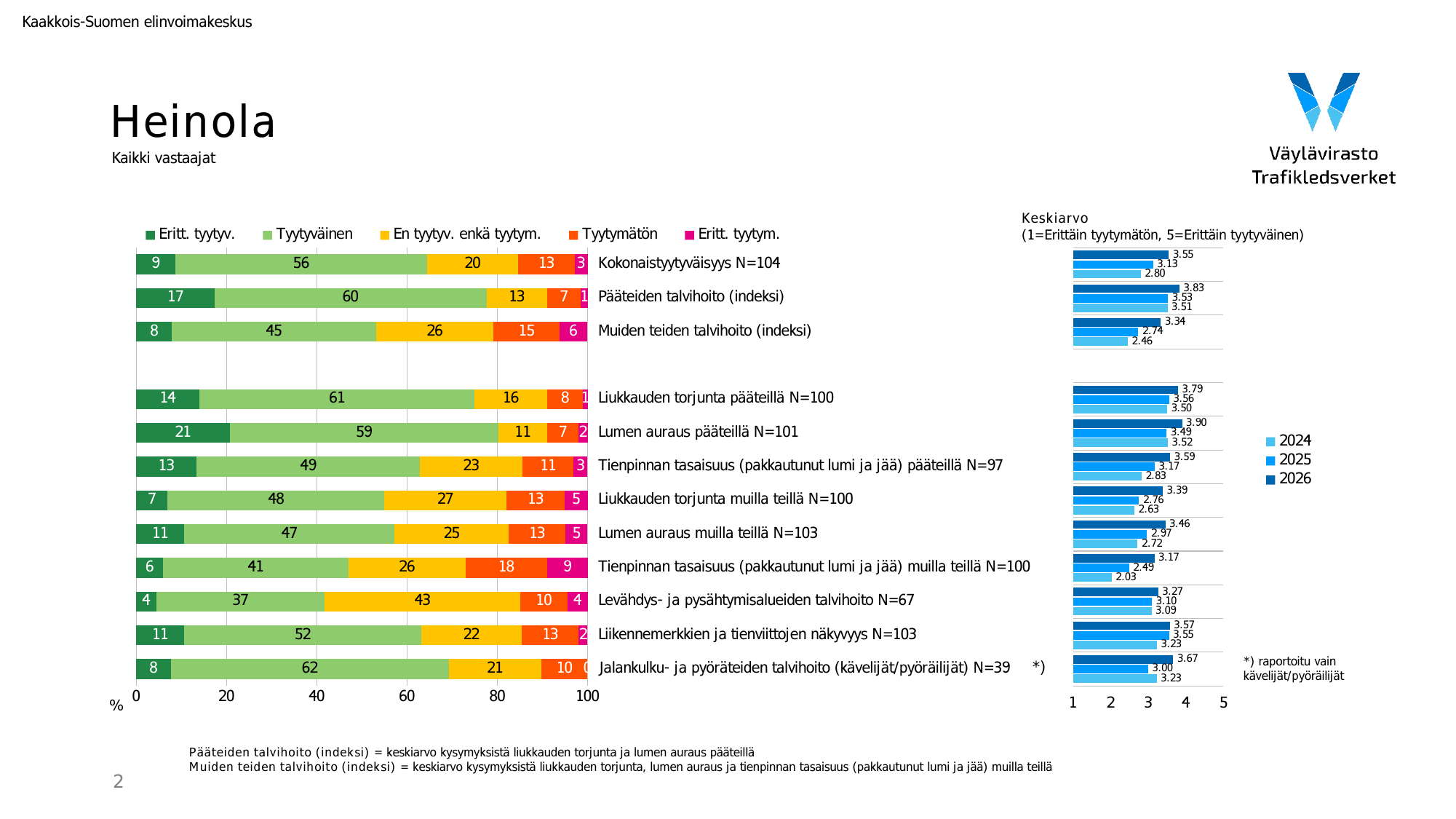

Kaakkois-Suomen elinvoimakeskus
# Heinola
Kaikki vastaajat
Keskiarvo
(1=Erittäin tyytymätön, 5=Erittäin tyytyväinen)

### Chart

| Category | Eritt. tyytyv. | Tyytyväinen | En tyytyv. enkä tyytym. | Tyytymätön | Eritt. tyytym. |
|---|---|---|---|---|---|
| Kokonaistyytyväisyys N=104 | 8.653846153846153 | 55.769230769230774 | 20.192307692307693 | 12.5 | 2.8846153846153846 |
| Pääteiden talvihoito (indeksi) | 17.412935323383085 | 60.19900497512438 | 13.432835820895523 | 7.462686567164179 | 1.492537313432836 |
| Muiden teiden talvihoito (indeksi) | 7.920792079207921 | 45.21452145214521 | 26.072607260726073 | 14.521452145214521 | 6.270627062706271 |
|  | None | None | None | None | None |
| Liukkauden torjunta pääteillä N=100 | 14.000000000000002 | 61.0 | 16.0 | 8.0 | 1.0 |
| Lumen auraus pääteillä N=101 | 20.792079207920793 | 59.4059405940594 | 10.891089108910892 | 6.9306930693069315 | 1.9801980198019802 |
| Tienpinnan tasaisuus (pakkautunut lumi ja jää) pääteillä N=97 | 13.402061855670103 | 49.48453608247423 | 22.68041237113402 | 11.34020618556701 | 3.0927835051546393 |
| Liukkauden torjunta muilla teillä N=100 | 7.000000000000001 | 48.0 | 27.0 | 13.0 | 5.0 |
| Lumen auraus muilla teillä N=103 | 10.679611650485436 | 46.601941747572816 | 25.24271844660194 | 12.62135922330097 | 4.854368932038835 |
| Tienpinnan tasaisuus (pakkautunut lumi ja jää) muilla teillä N=100 | 6.0 | 41.0 | 26.0 | 18.0 | 9.0 |
| Levähdys- ja pysähtymisalueiden talvihoito N=67 | 4.477611940298507 | 37.3134328358209 | 43.28358208955223 | 10.44776119402985 | 4.477611940298507 |
| Liikennemerkkien ja tienviittojen näkyvyys N=103 | 10.679611650485436 | 52.42718446601942 | 22.330097087378643 | 12.62135922330097 | 1.9417475728155338 |
| Jalankulku- ja pyöräteiden talvihoito (kävelijät/pyöräilijät) N=39 | 7.6923076923076925 | 61.53846153846154 | 20.51282051282051 | 10.256410256410255 | 0.0 |

### Chart

| Category | 2026 | 2025 | 2024 |
|---|---|---|---|
*) raportoitu vain
kävelijät/pyöräilijät
*)
%
Pääteiden talvihoito (indeksi) = keskiarvo kysymyksistä liukkauden torjunta ja lumen auraus pääteillä
Muiden teiden talvihoito (indeksi) = keskiarvo kysymyksistä liukkauden torjunta, lumen auraus ja tienpinnan tasaisuus (pakkautunut lumi ja jää) muilla teillä

2